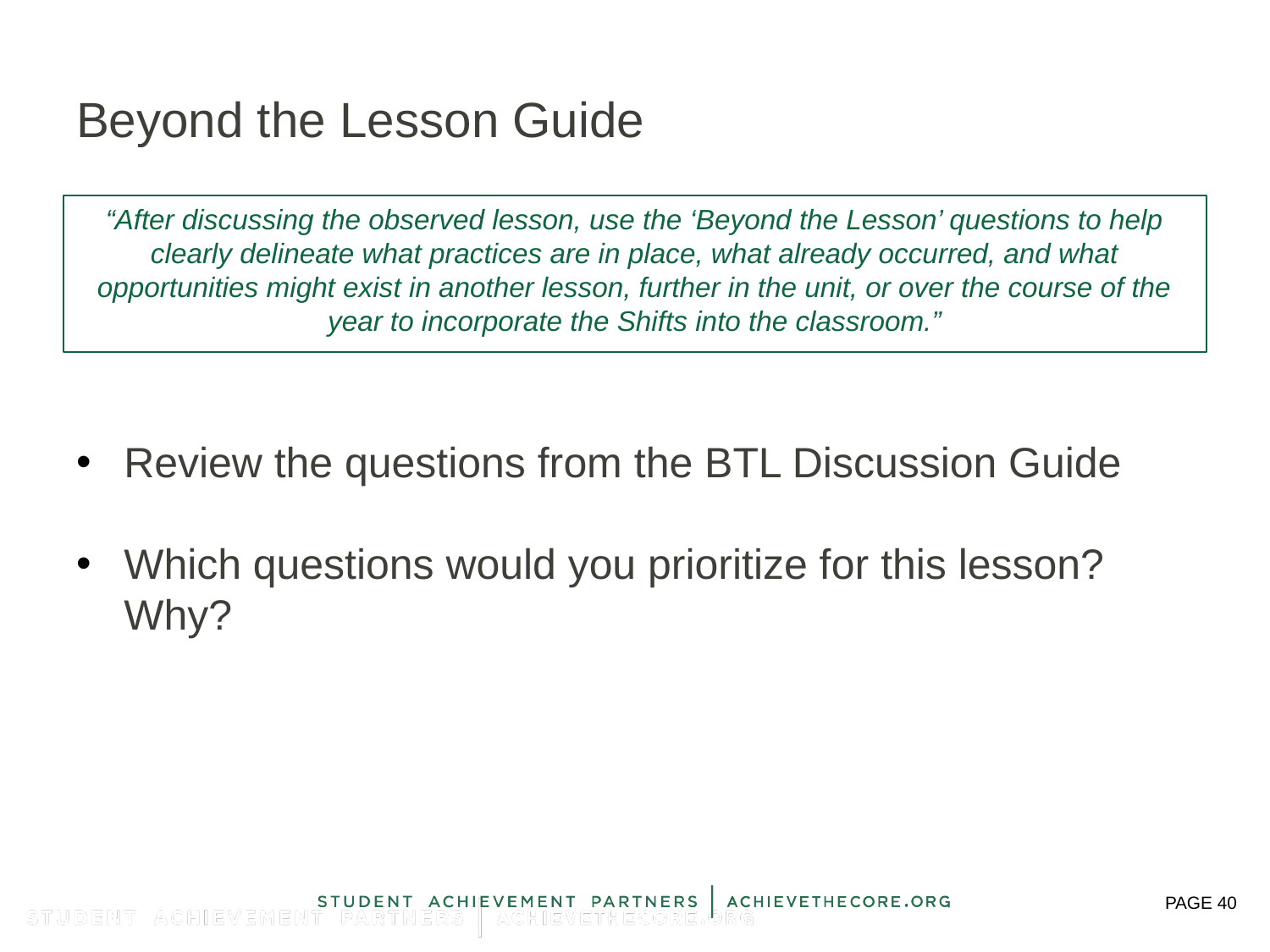

# Beyond the Lesson Guide
“After discussing the observed lesson, use the ‘Beyond the Lesson’ questions to help clearly delineate what practices are in place, what already occurred, and what opportunities might exist in another lesson, further in the unit, or over the course of the year to incorporate the Shifts into the classroom.”
Review the questions from the BTL Discussion Guide

Which questions would you prioritize for this lesson? Why?